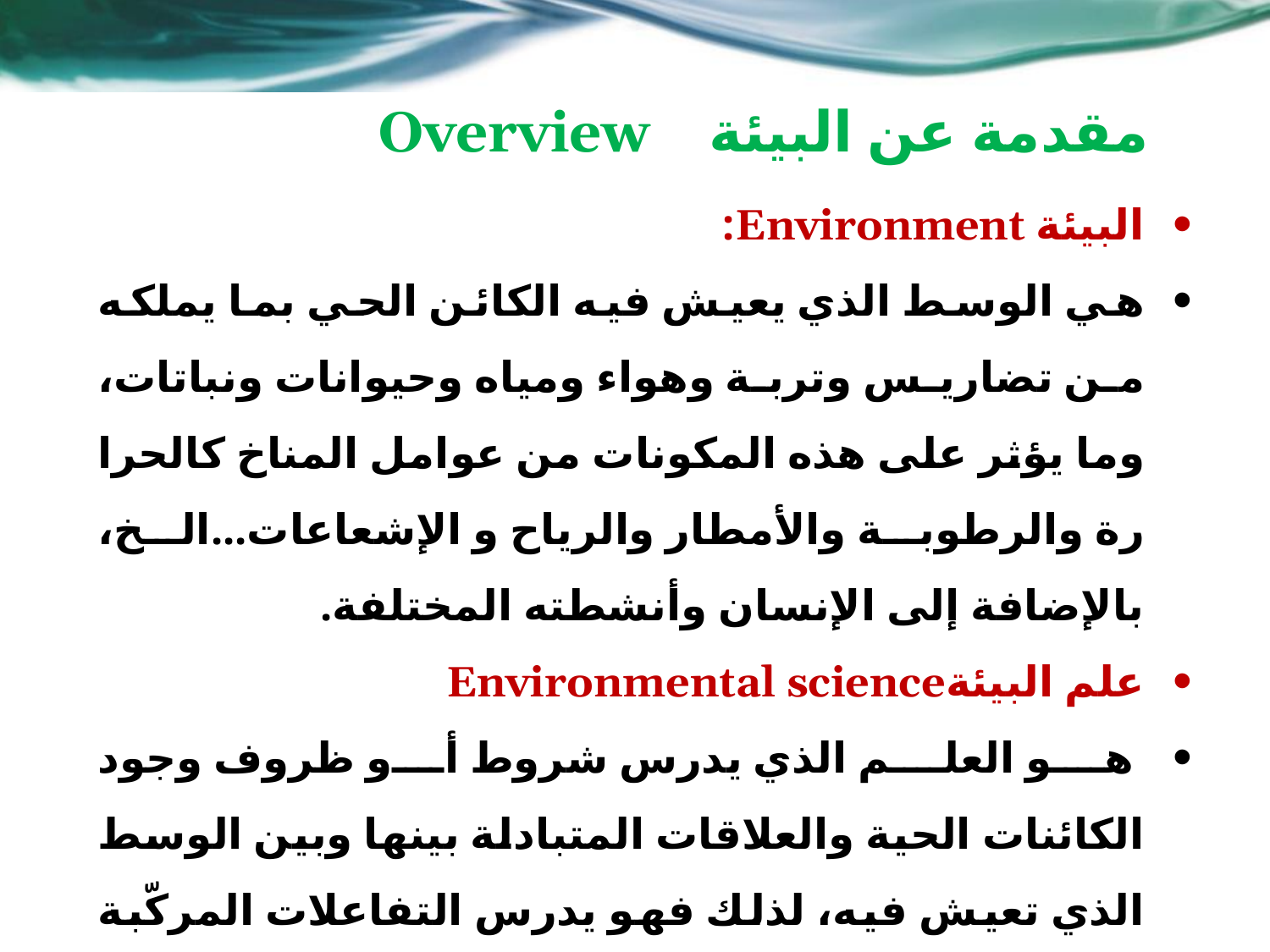

# مقدمة عن البيئة    Overview
البيئة Environment:
هي الوسط الذي يعيش فيه الكائن الحي بما يملكه من تضاريس وتربة وهواء ومياه وحيوانات ونباتات، وما يؤثر على هذه المكونات من عوامل المناخ كالحرا رة والرطوبة والأمطار والرياح و الإشعاعات...الخ، بالإضافة إلى الإنسان وأنشطته المختلفة.
علم البيئةEnvironmental science
 هو العلم الذي يدرس شروط أو ظروف وجود الكائنات الحية والعلاقات المتبادلة بينها وبين الوسط الذي تعيش فيه، لذلك فهو يدرس التفاعلات المركّبة التي تحدث بين الأحياء و المحيط الحيوي.